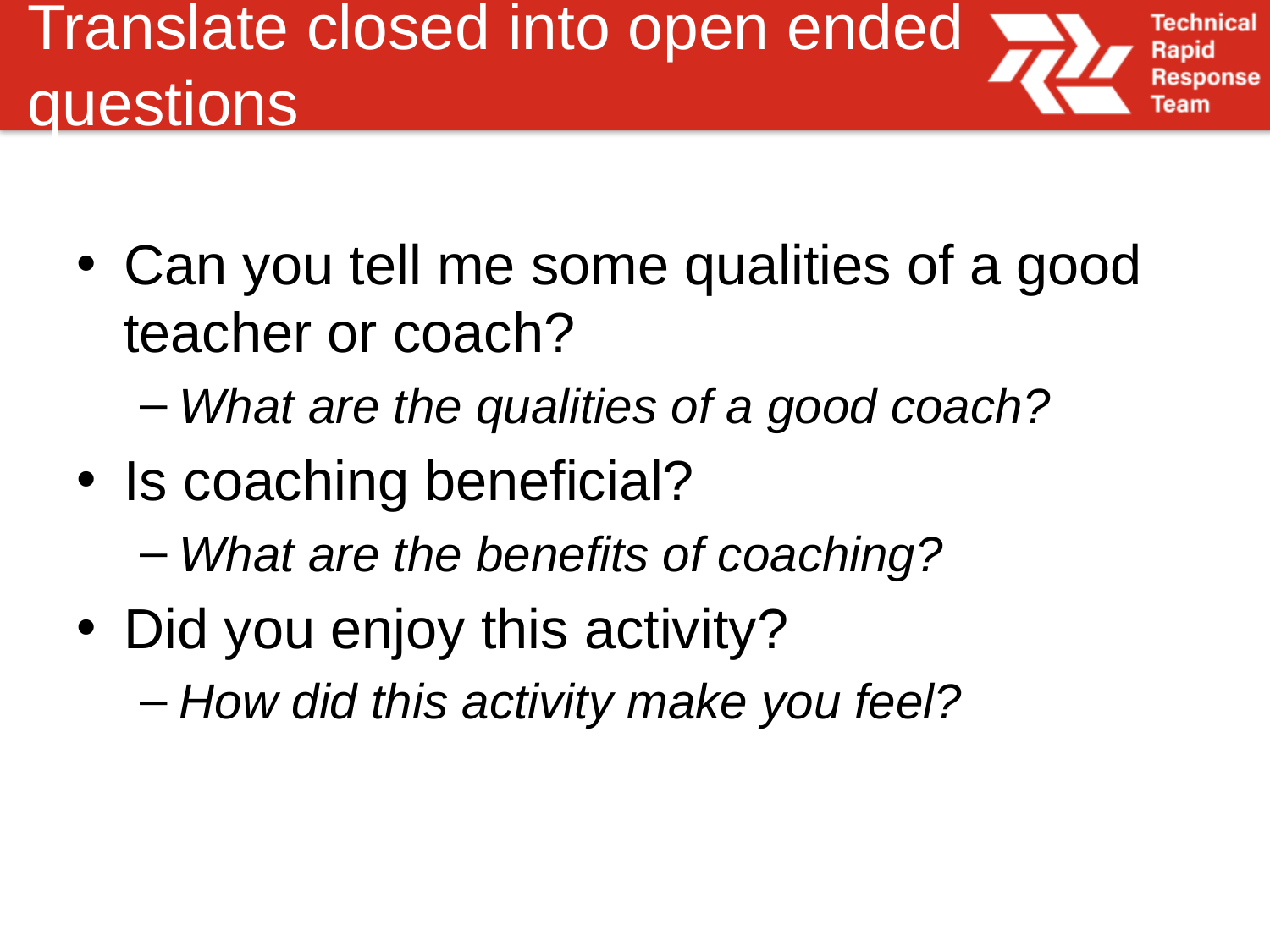

# Translate closed into open ended questions
Can you tell me some qualities of a good teacher or coach?
What are the qualities of a good coach?
Is coaching beneficial?
What are the benefits of coaching?
Did you enjoy this activity?
How did this activity make you feel?